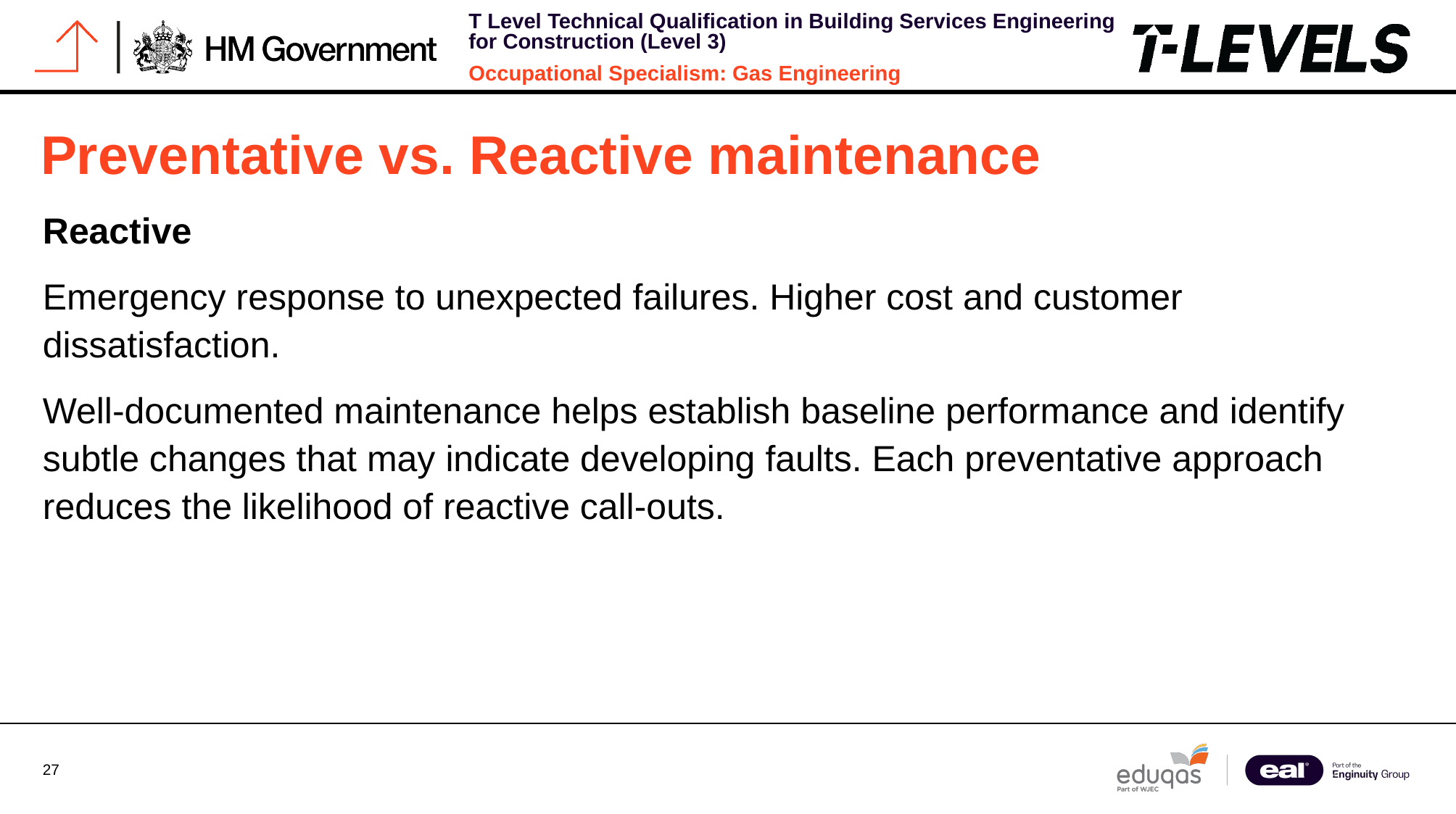

# Preventative vs. Reactive maintenance
Reactive
Emergency response to unexpected failures. Higher cost and customer dissatisfaction.
Well-documented maintenance helps establish baseline performance and identify subtle changes that may indicate developing faults. Each preventative approach reduces the likelihood of reactive call-outs.